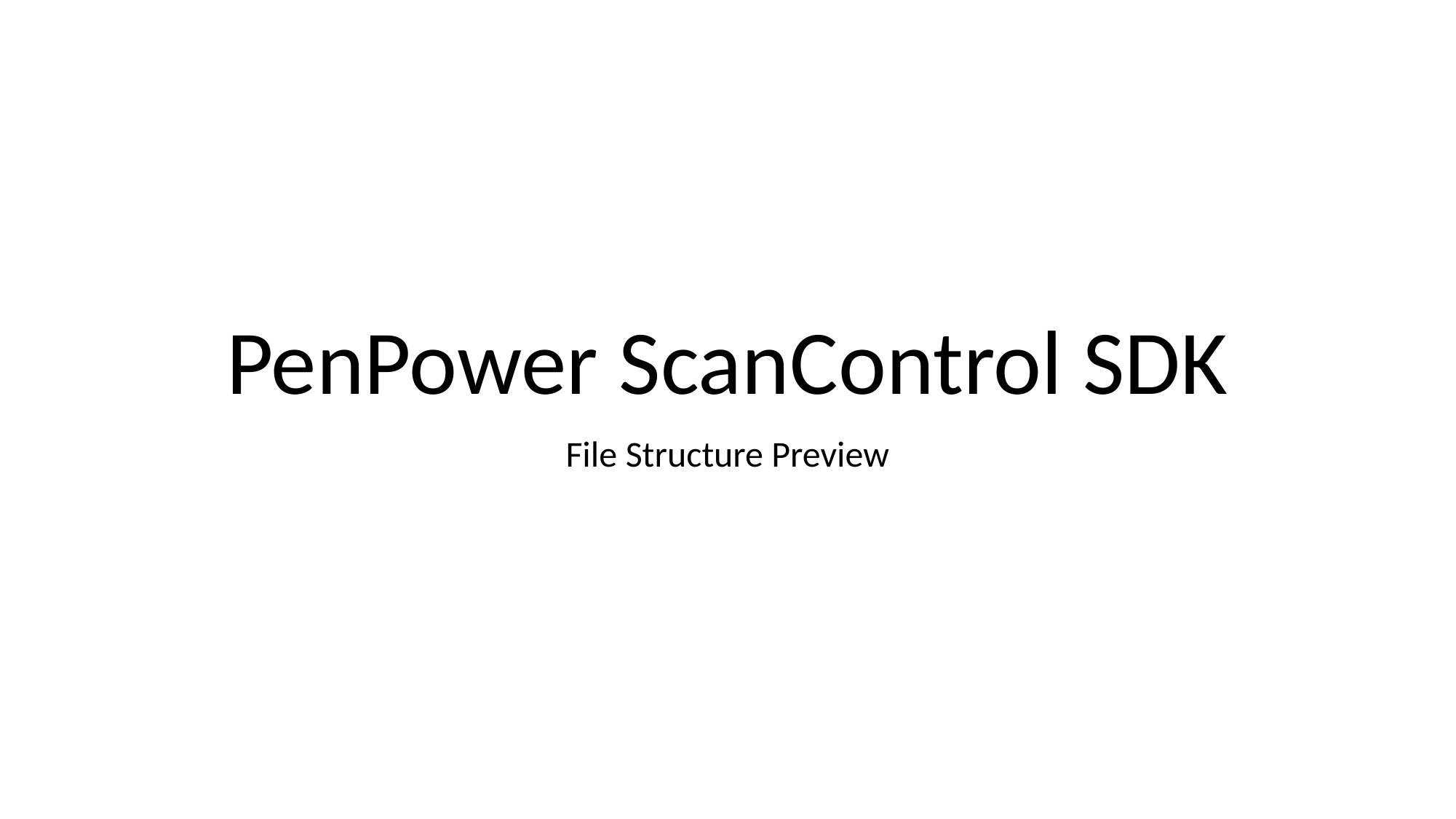

# PenPower ScanControl SDK
File Structure Preview